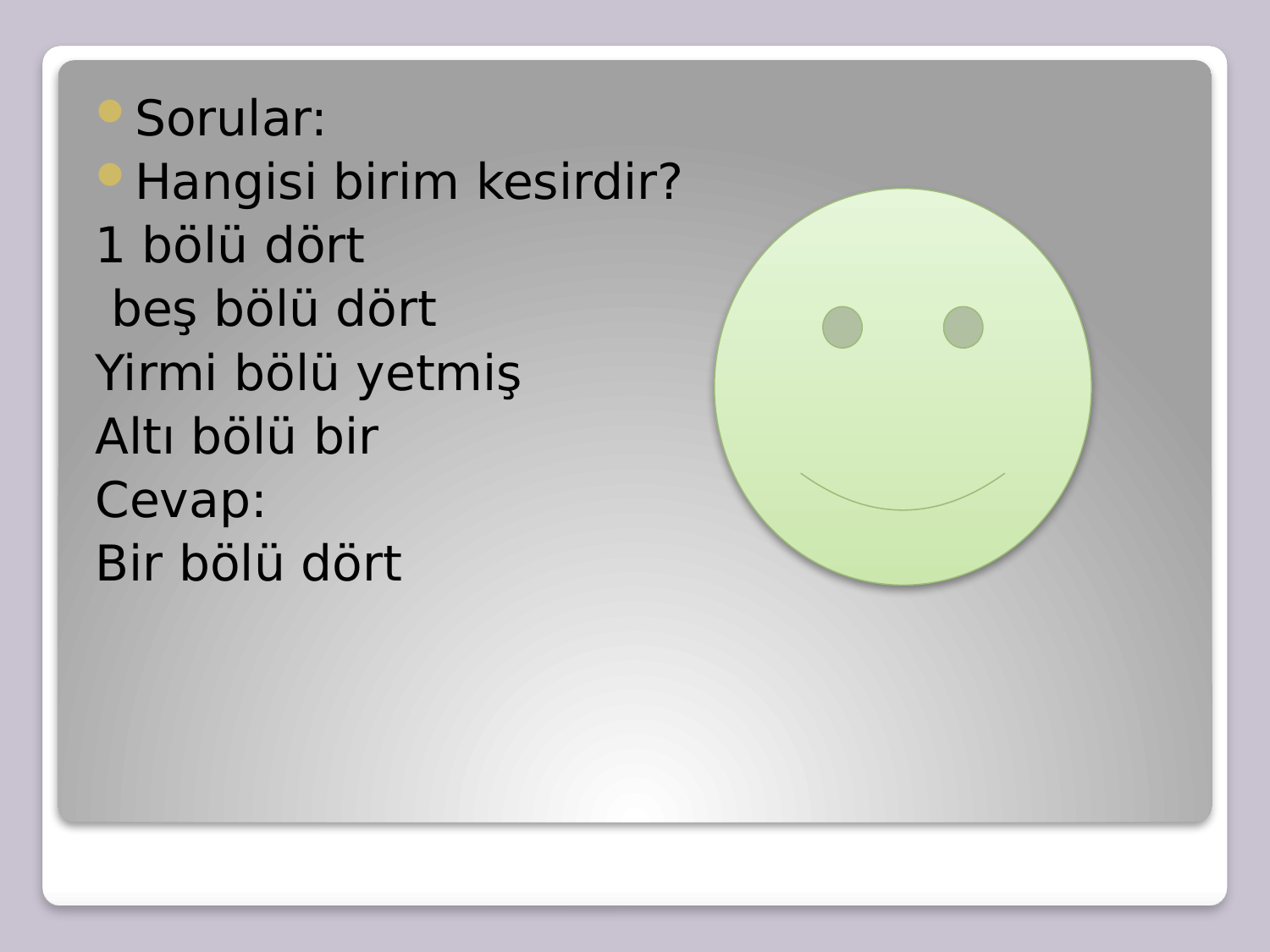

Sorular:
Hangisi birim kesirdir?
1 bölü dört
 beş bölü dört
Yirmi bölü yetmiş
Altı bölü bir
Cevap:
Bir bölü dört

#